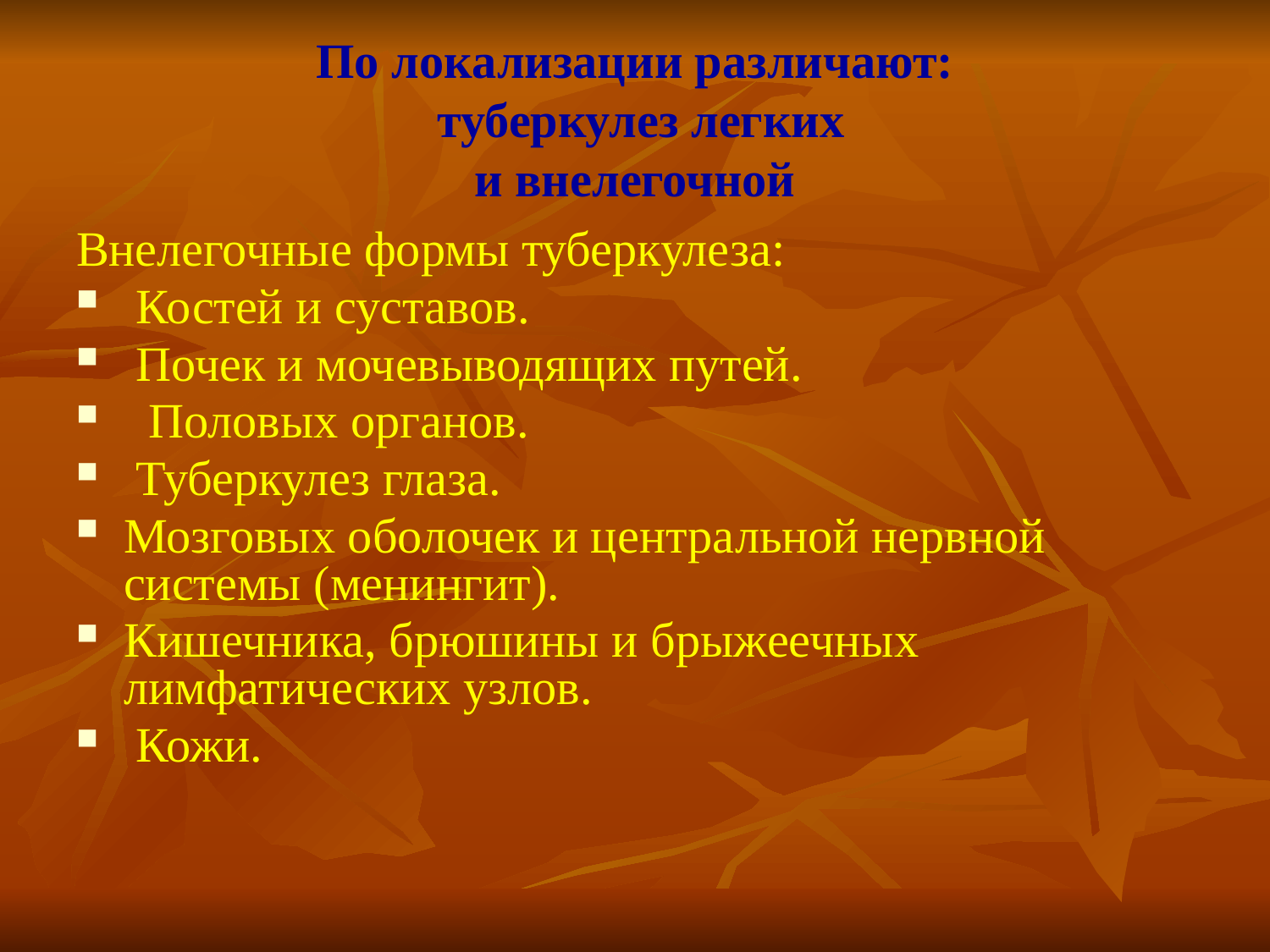

# По локализации различают: туберкулез легких и внелегочной
Внелегочные формы туберкулеза:
 Костей и суставов.
 Почек и мочевыводящих путей.
  Половых органов.
 Туберкулез глаза.
Мозговых оболочек и центральной нервной системы (менингит).
Кишечника, брюшины и брыжеечных лимфатических узлов.
 Кожи.